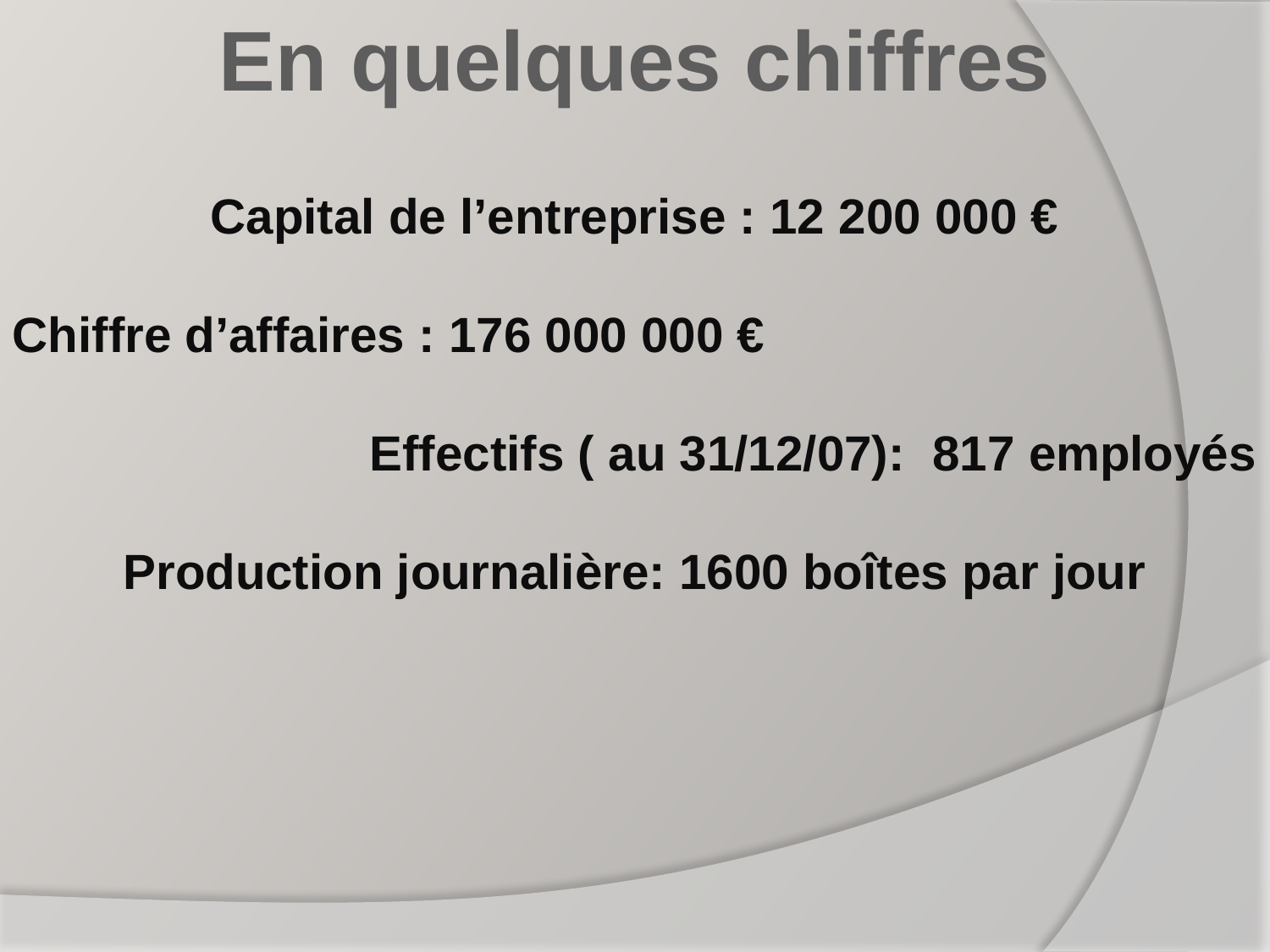

En quelques chiffres
Capital de l’entreprise : 12 200 000 €

Chiffre d’affaires : 176 000 000 €

Effectifs ( au 31/12/07):  817 employés

Production journalière: 1600 boîtes par jour